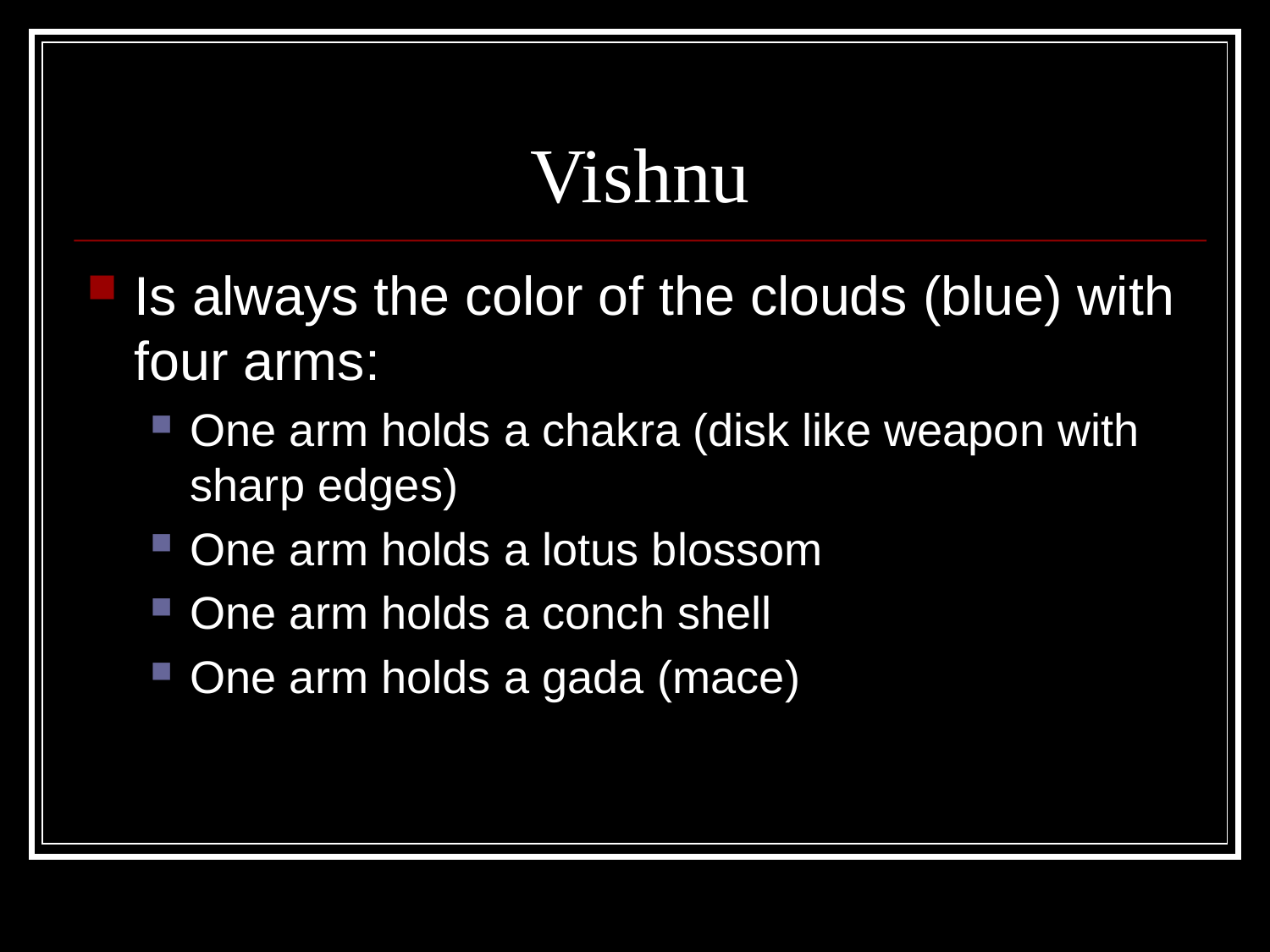

# Vishnu
Is always the color of the clouds (blue) with four arms:
One arm holds a chakra (disk like weapon with sharp edges)
One arm holds a lotus blossom
One arm holds a conch shell
One arm holds a gada (mace)